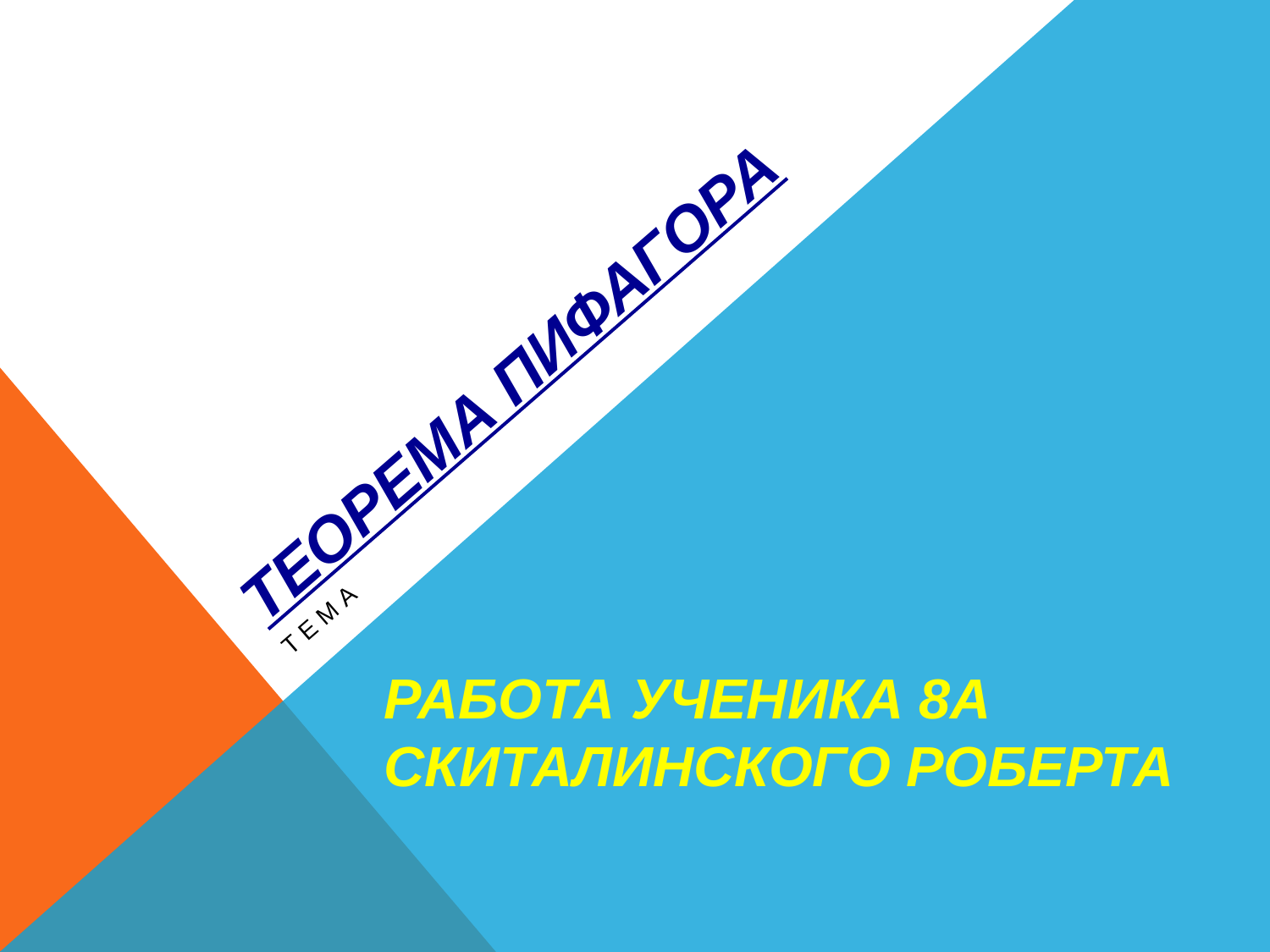

# Теорема ПИФАГОРА
тема
РАБОТА УЧЕНИКА 8А
СКИТАЛИНСКОГО РОБЕРТА